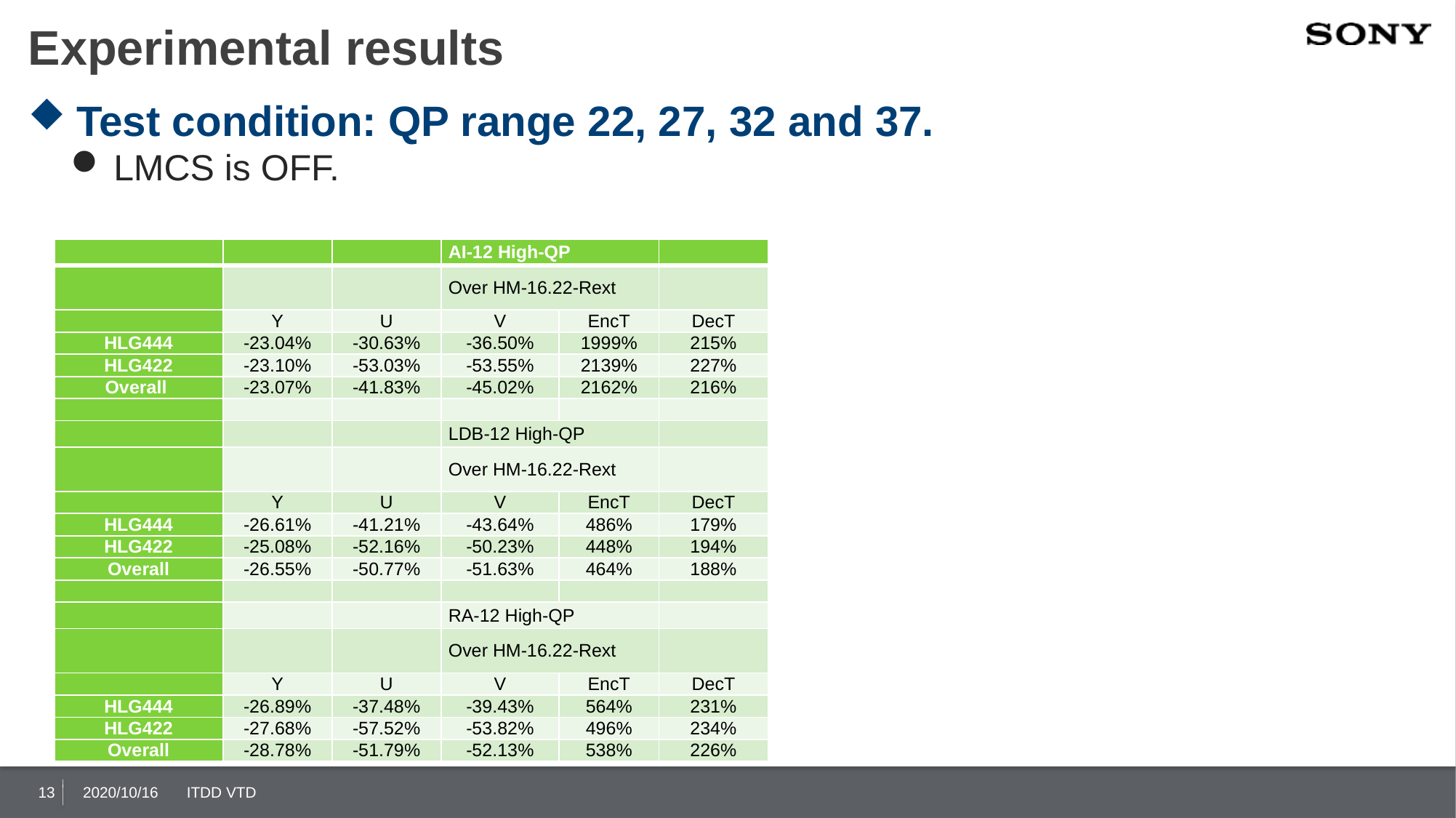

# Experimental results
Test condition: QP range 22, 27, 32 and 37.
LMCS is OFF.
|  |  |  | AI-12 High-QP |  |  |
| --- | --- | --- | --- | --- | --- |
|  |  |  | Over HM-16.22-Rext |  |  |
|  | Y | U | V | EncT | DecT |
| HLG444 | -23.04% | -30.63% | -36.50% | 1999% | 215% |
| HLG422 | -23.10% | -53.03% | -53.55% | 2139% | 227% |
| Overall | -23.07% | -41.83% | -45.02% | 2162% | 216% |
|  |  |  |  |  |  |
|  |  |  | LDB-12 High-QP |  |  |
|  |  |  | Over HM-16.22-Rext |  |  |
|  | Y | U | V | EncT | DecT |
| HLG444 | -26.61% | -41.21% | -43.64% | 486% | 179% |
| HLG422 | -25.08% | -52.16% | -50.23% | 448% | 194% |
| Overall | -26.55% | -50.77% | -51.63% | 464% | 188% |
|  |  |  |  |  |  |
|  |  |  | RA-12 High-QP |  |  |
|  |  |  | Over HM-16.22-Rext |  |  |
|  | Y | U | V | EncT | DecT |
| HLG444 | -26.89% | -37.48% | -39.43% | 564% | 231% |
| HLG422 | -27.68% | -57.52% | -53.82% | 496% | 234% |
| Overall | -28.78% | -51.79% | -52.13% | 538% | 226% |
13
2020/10/16
ITDD VTD